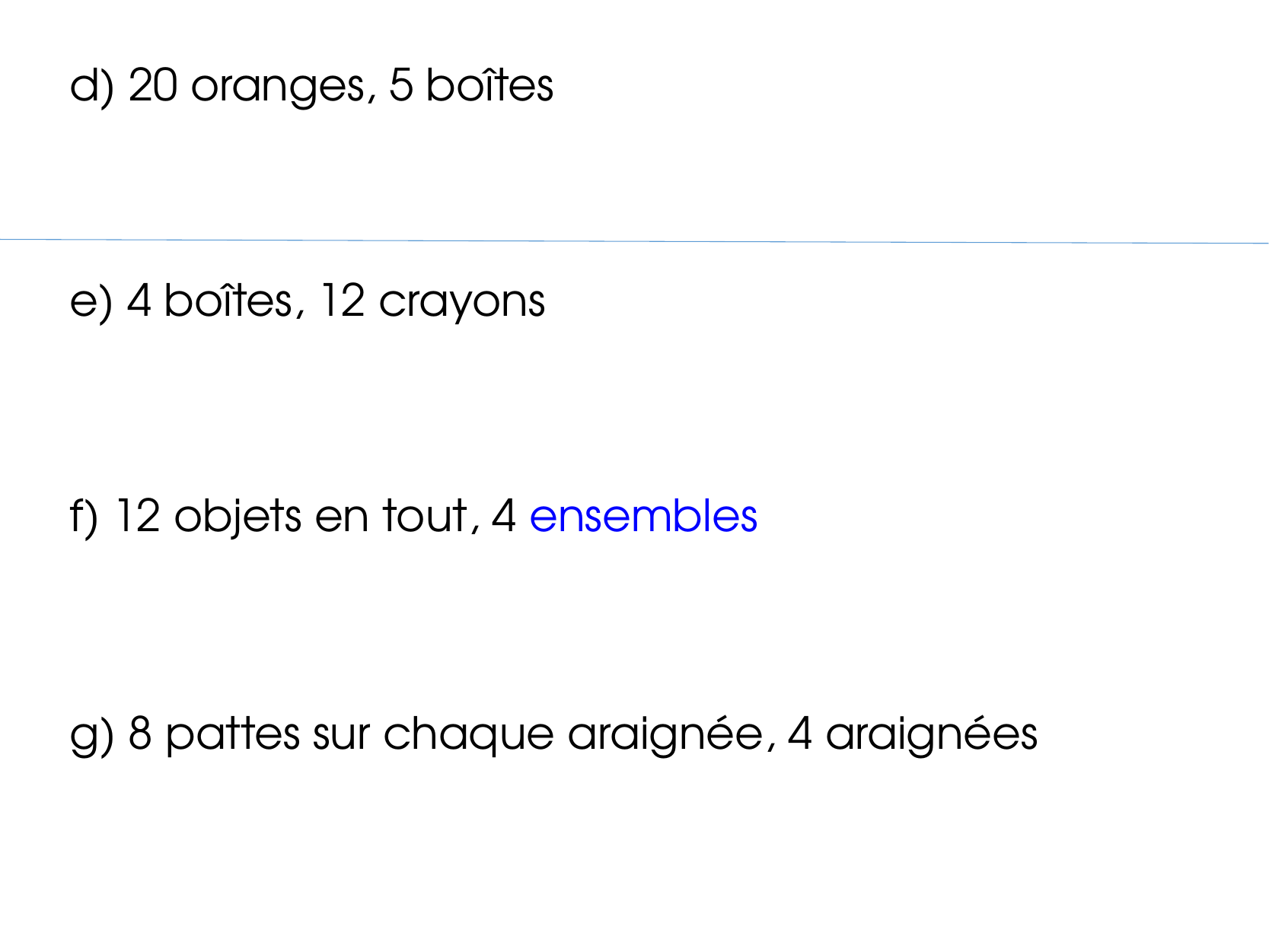

d) 20 oranges, 5 boîtes
e) 4 boîtes, 12 crayons
f) 12 objets en tout, 4 ensembles
g) 8 pattes sur chaque araignée, 4 araignées